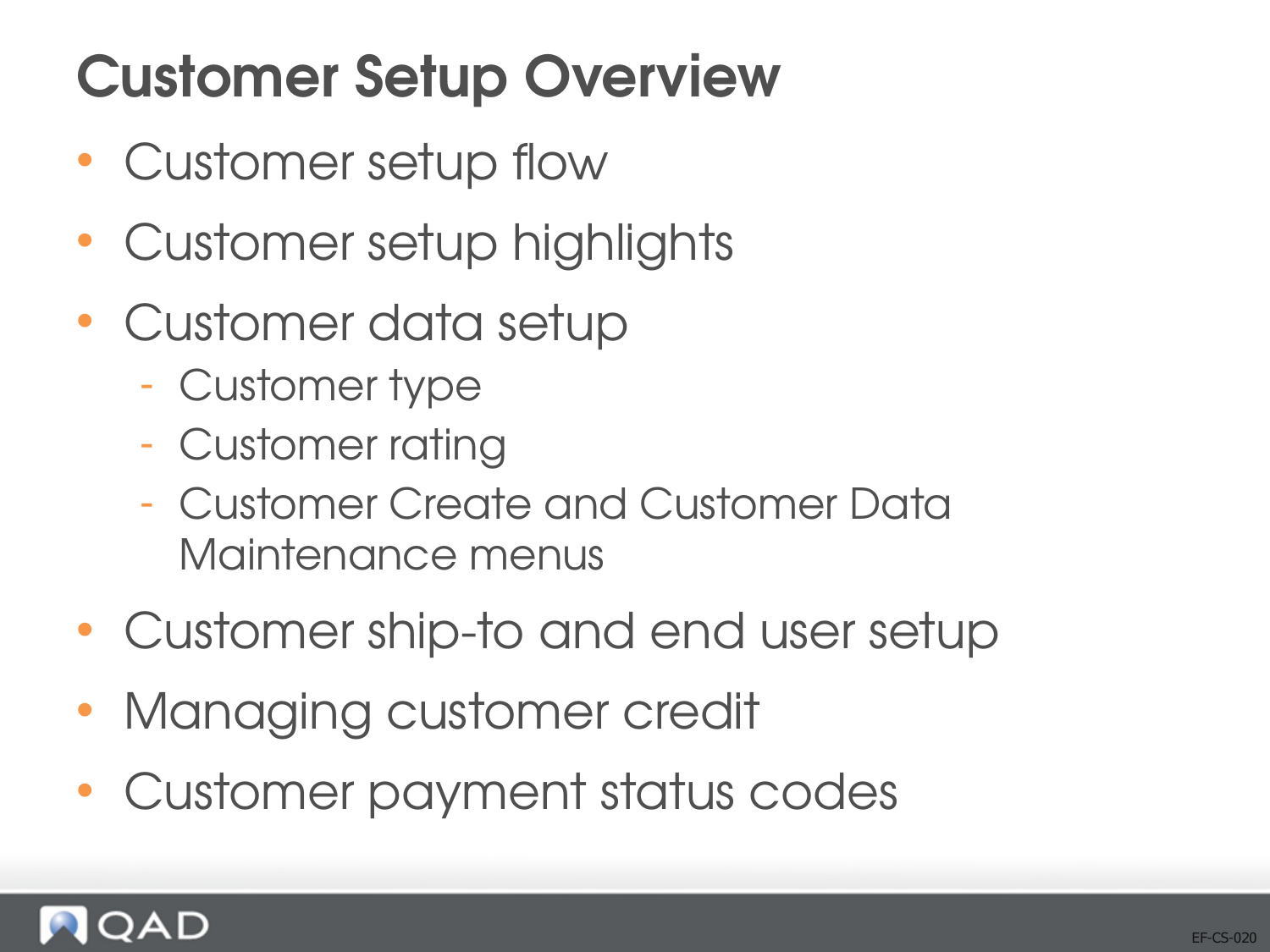

# Customer Setup Overview
Customer setup flow
Customer setup highlights
Customer data setup
Customer type
Customer rating
Customer Create and Customer Data Maintenance menus
Customer ship-to and end user setup
Managing customer credit
Customer payment status codes

EF-CS-020